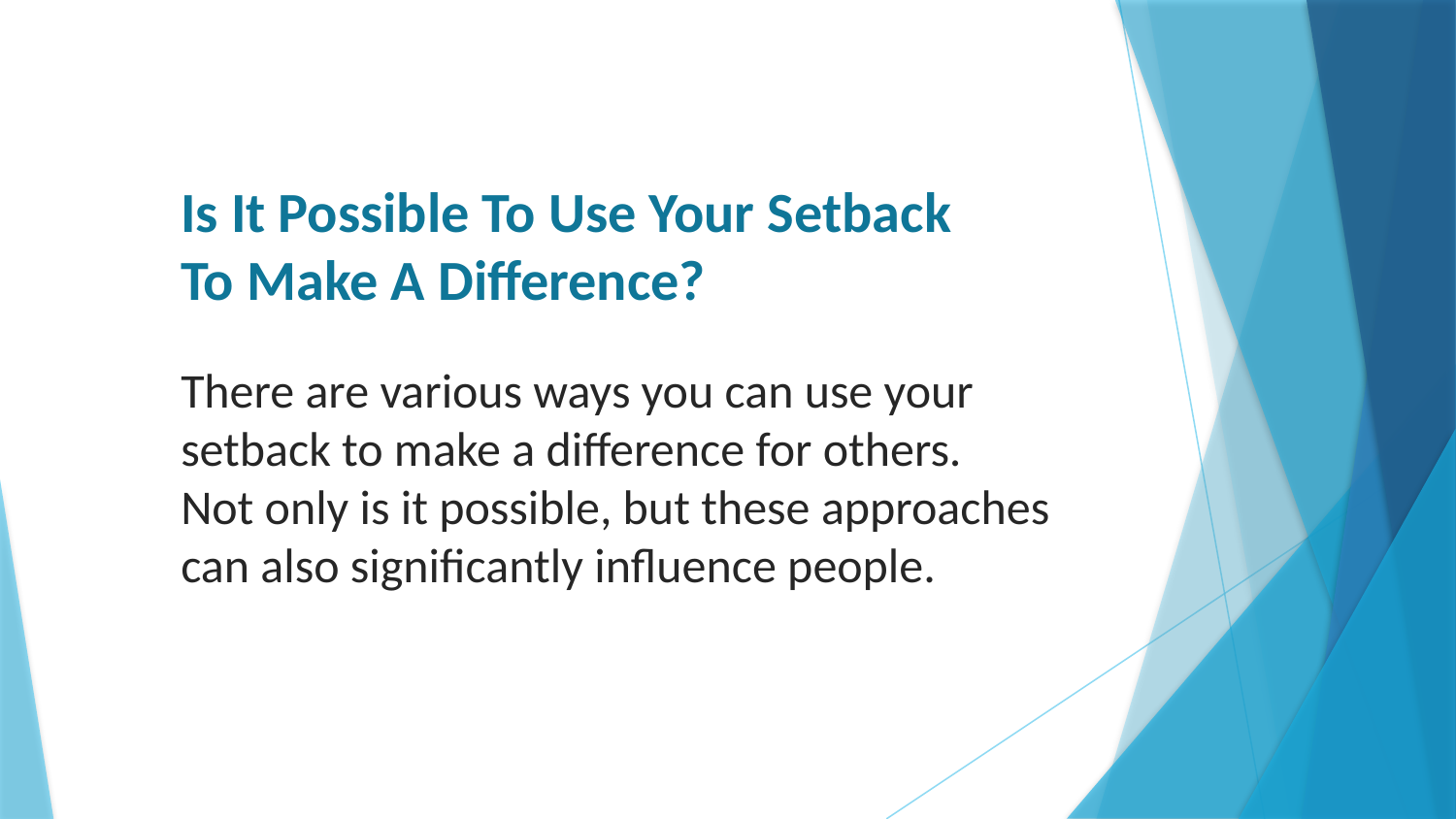

# Is It Possible To Use Your Setback To Make A Difference?
There are various ways you can use your setback to make a difference for others.
Not only is it possible, but these approaches can also significantly influence people.